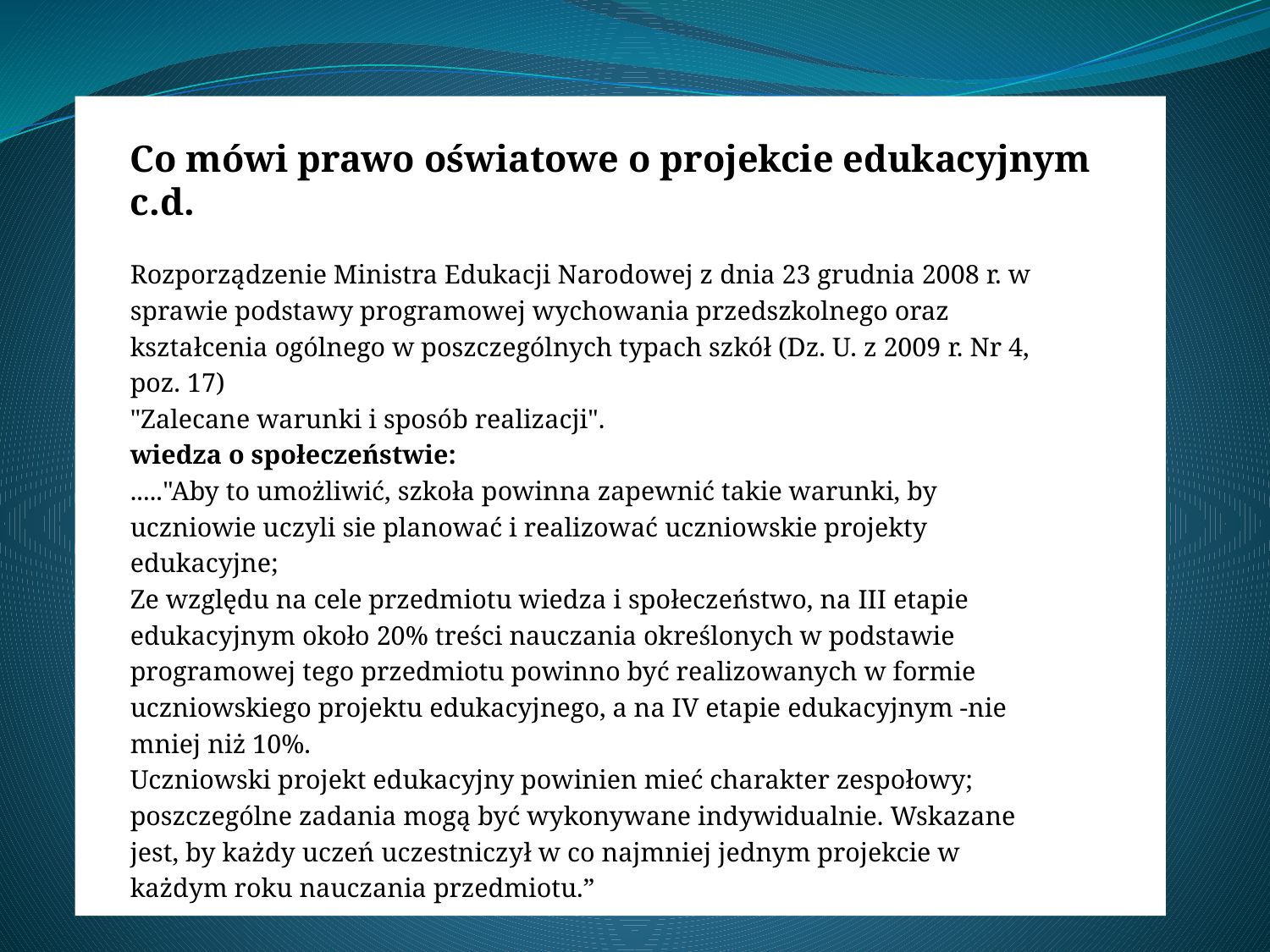

Co mówi prawo oświatowe o projekcie edukacyjnym c.d.

Rozporządzenie Ministra Edukacji Narodowej z dnia 23 grudnia 2008 r. w
sprawie podstawy programowej wychowania przedszkolnego oraz
kształcenia ogólnego w poszczególnych typach szkół (Dz. U. z 2009 r. Nr 4,
poz. 17)
"Zalecane warunki i sposób realizacji".
wiedza o społeczeństwie:
....."Aby to umożliwić, szkoła powinna zapewnić takie warunki, by
uczniowie uczyli sie planować i realizować uczniowskie projekty
edukacyjne;
Ze względu na cele przedmiotu wiedza i społeczeństwo, na III etapie
edukacyjnym około 20% treści nauczania określonych w podstawie
programowej tego przedmiotu powinno być realizowanych w formie
uczniowskiego projektu edukacyjnego, a na IV etapie edukacyjnym -nie
mniej niż 10%.
Uczniowski projekt edukacyjny powinien mieć charakter zespołowy;
poszczególne zadania mogą być wykonywane indywidualnie. Wskazane
jest, by każdy uczeń uczestniczył w co najmniej jednym projekcie w
każdym roku nauczania przedmiotu.”